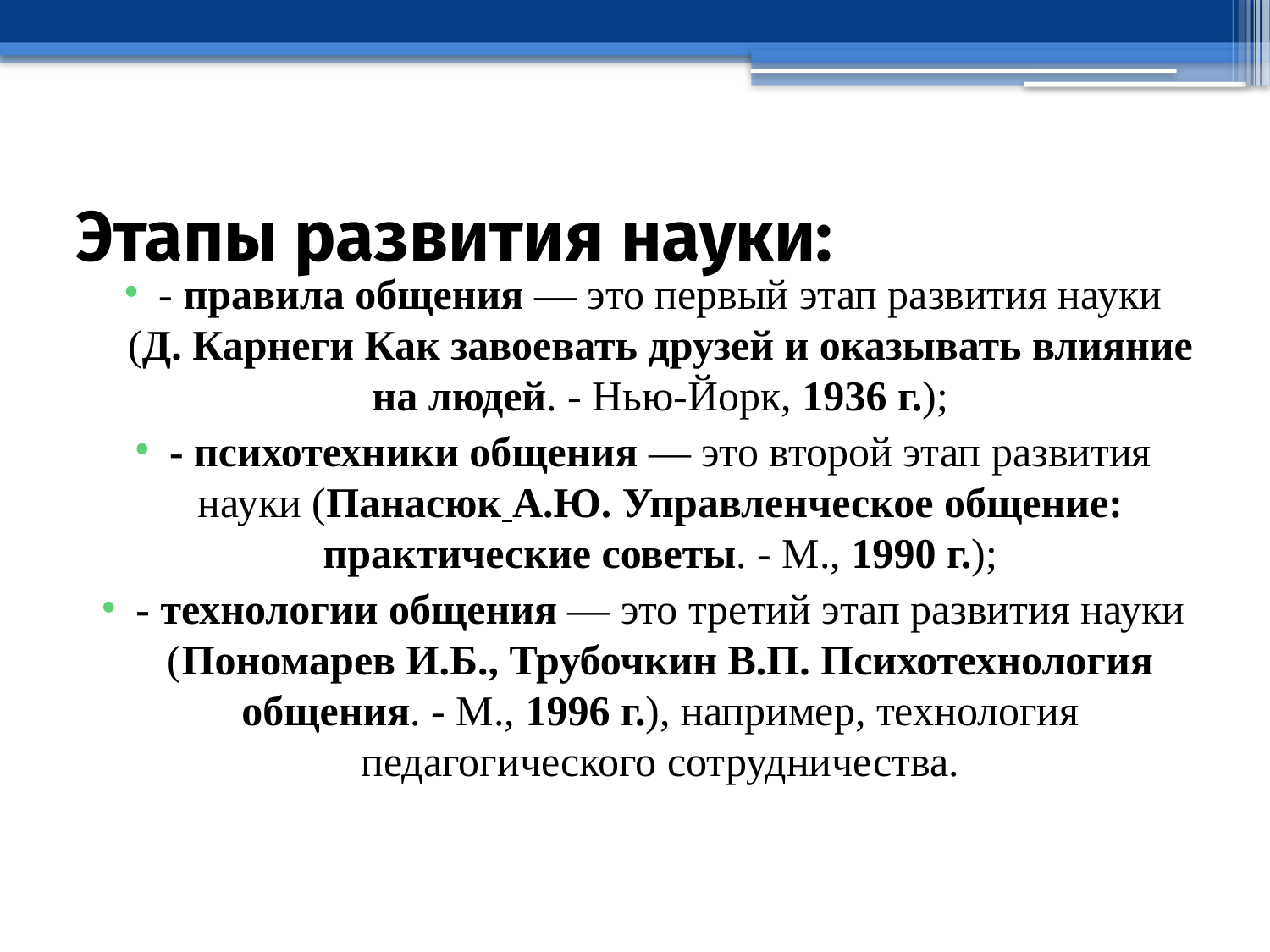

- правила общения — это первый этап развития науки (Д. Карнеги Как завоевать друзей и оказывать влияние на людей. - Нью-Йорк, 1936 г.);
- психотехники общения — это второй этап развития науки (Панасюк А.Ю. Управленческое общение: практические советы. - М., 1990 г.);
- технологии общения — это третий этап развития науки (Пономарев И.Б., Трубочкин В.П. Психотехнология общения. - М., 1996 г.), например, технология педагогического сотрудничества.

# Этапы развития науки: